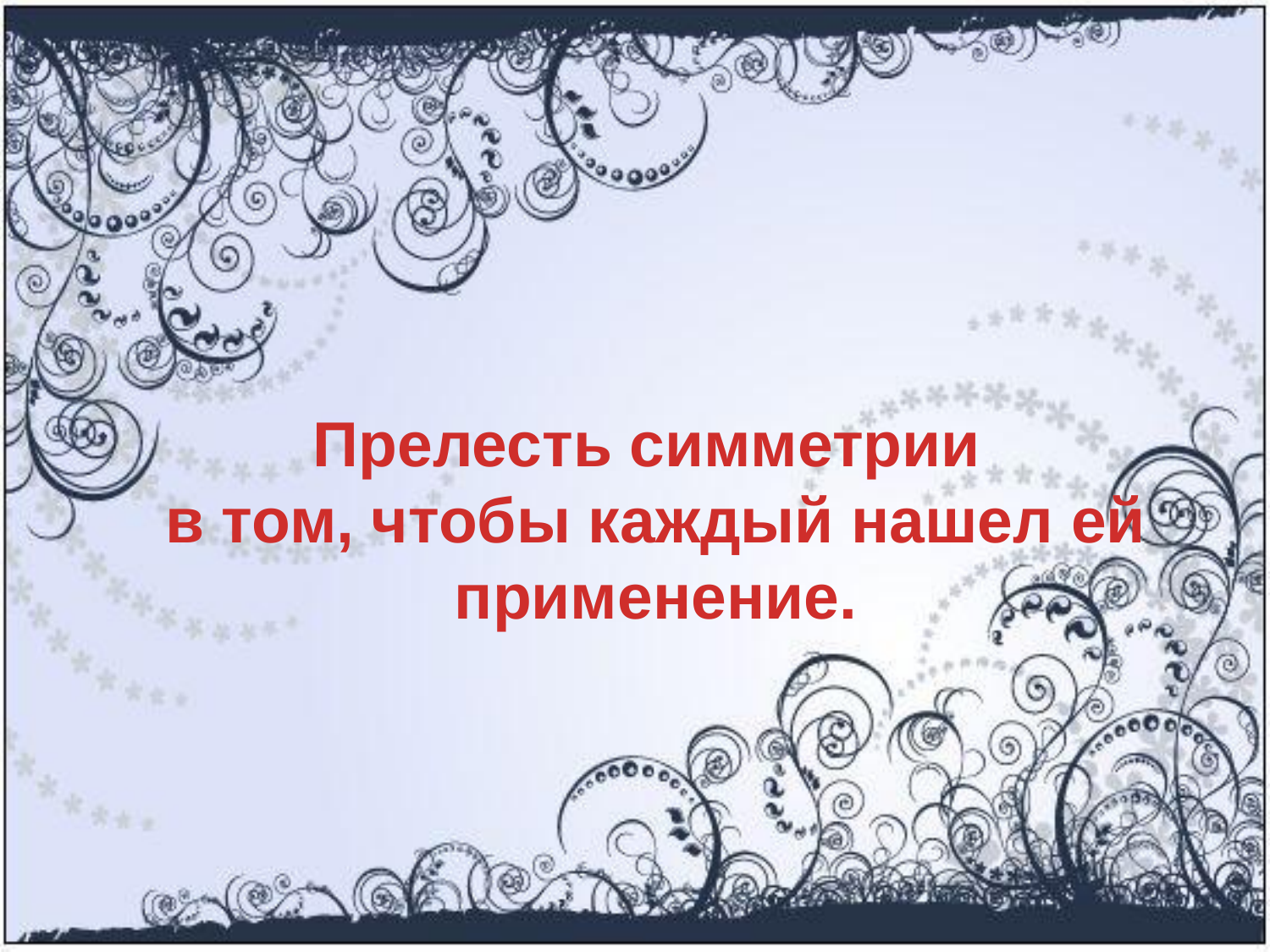

Прелесть симметрии
в том, чтобы каждый нашел ей применение.